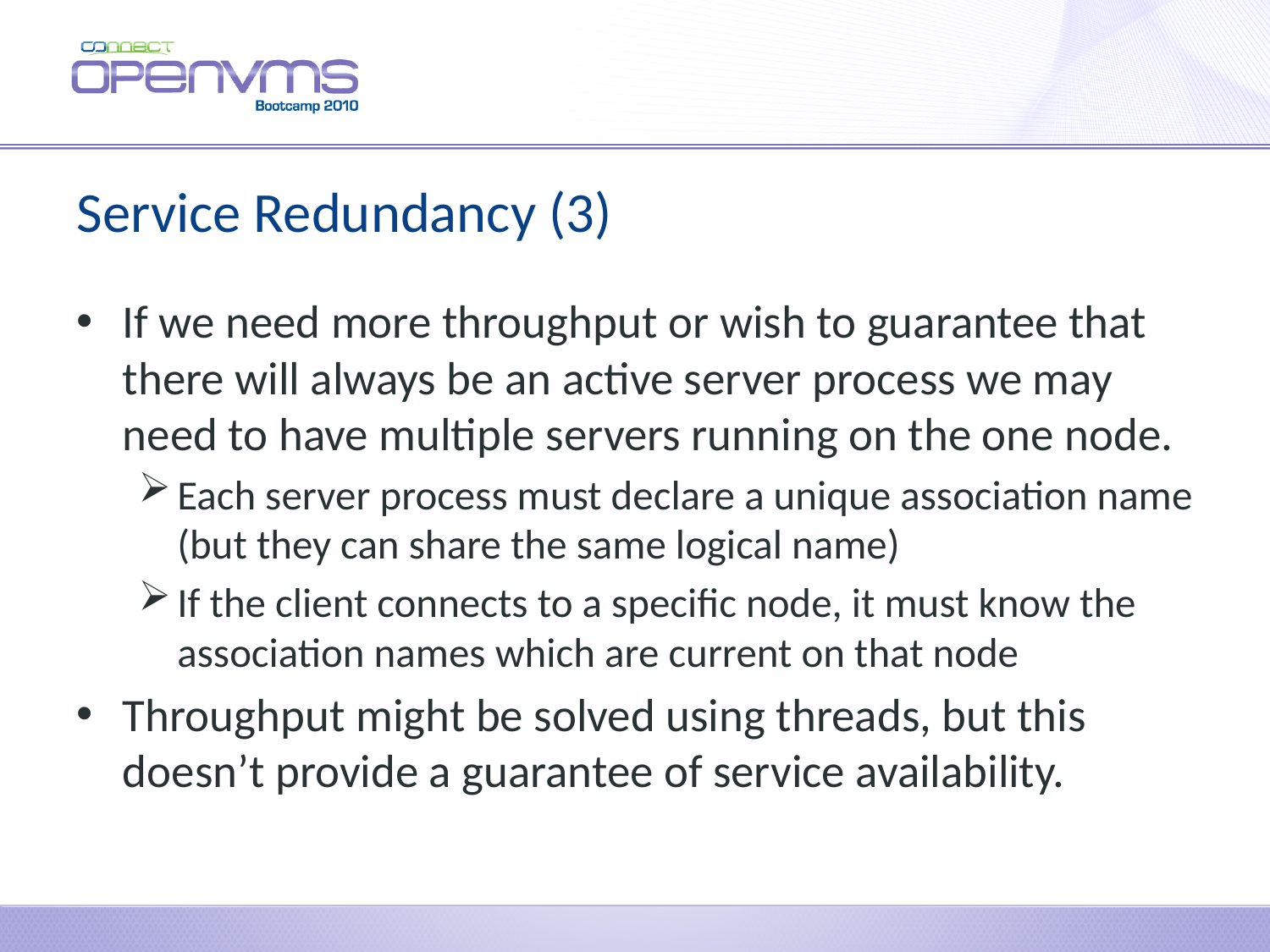

# Service Redundancy (3)
If we need more throughput or wish to guarantee that there will always be an active server process we may need to have multiple servers running on the one node.
Each server process must declare a unique association name (but they can share the same logical name)
If the client connects to a specific node, it must know the association names which are current on that node
Throughput might be solved using threads, but this doesn’t provide a guarantee of service availability.